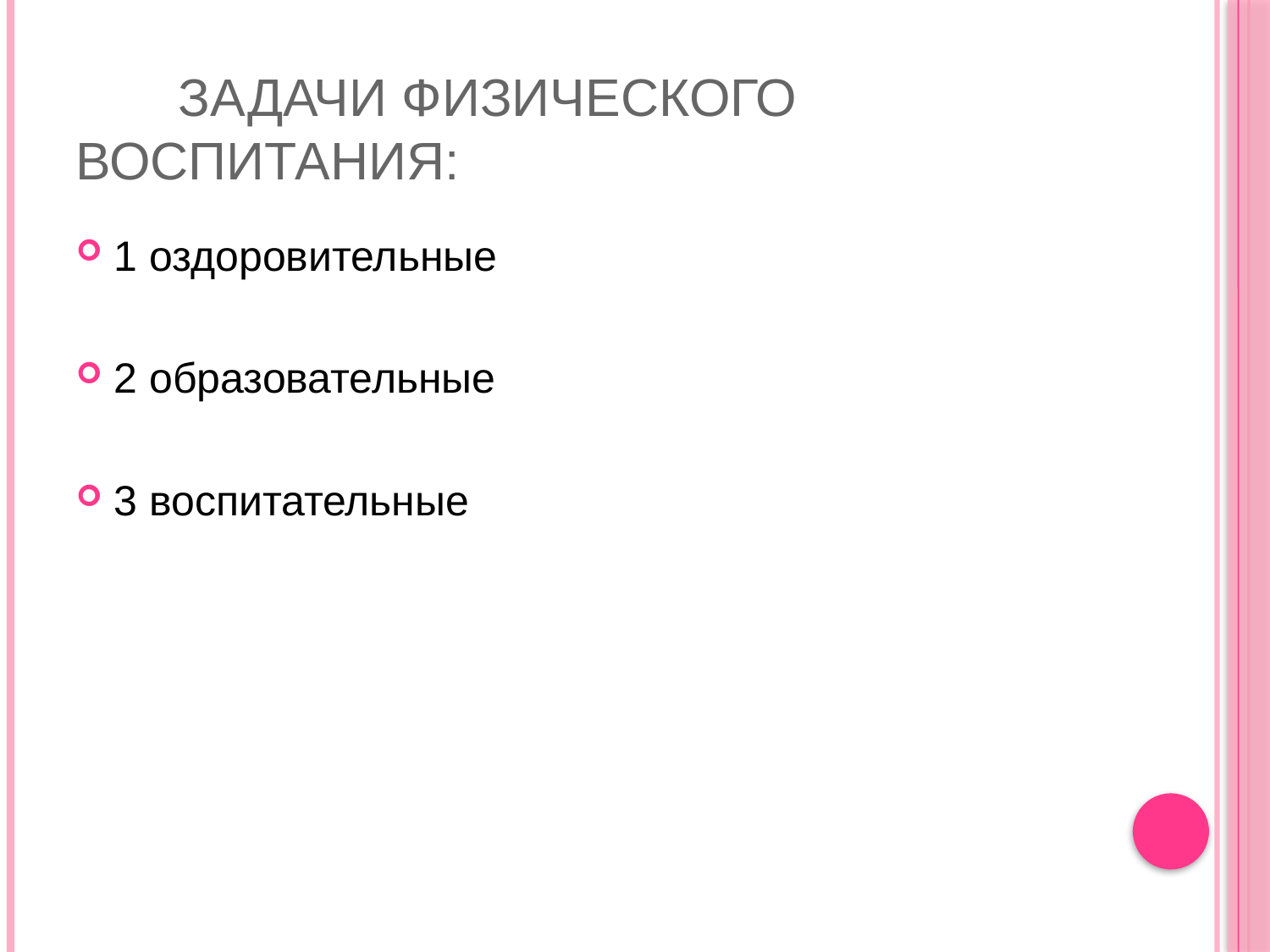

# Задачи физического воспитания:
1 оздоровительные

2 образовательные

3 воспитательные